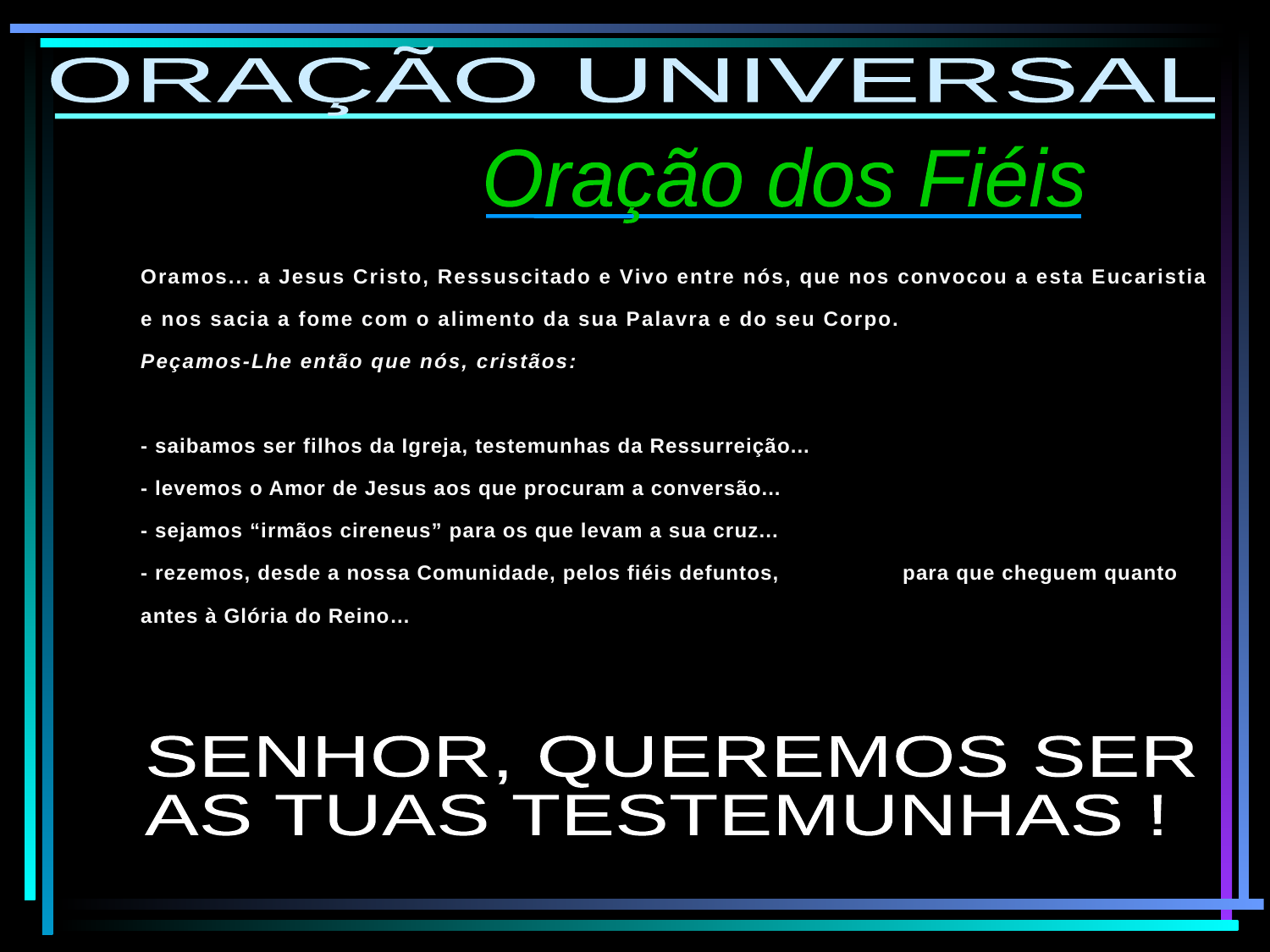

ORAÇÃO UNIVERSAL

Oração dos Fiéis

Oramos... a Jesus Cristo, Ressuscitado e Vivo entre nós, que nos convocou a esta Eucaristia e nos sacia a fome com o alimento da sua Palavra e do seu Corpo.			 Peçamos-Lhe então que nós, cristãos:

- saibamos ser filhos da Igreja, testemunhas da Ressurreição...
- levemos o Amor de Jesus aos que procuram a conversão...
- sejamos “irmãos cireneus” para os que levam a sua cruz...
- rezemos, desde a nossa Comunidade, pelos fiéis defuntos, 	para que cheguem quanto antes à Glória do Reino…
SENHOR, QUEREMOS SER
AS TUAS TESTEMUNHAS !